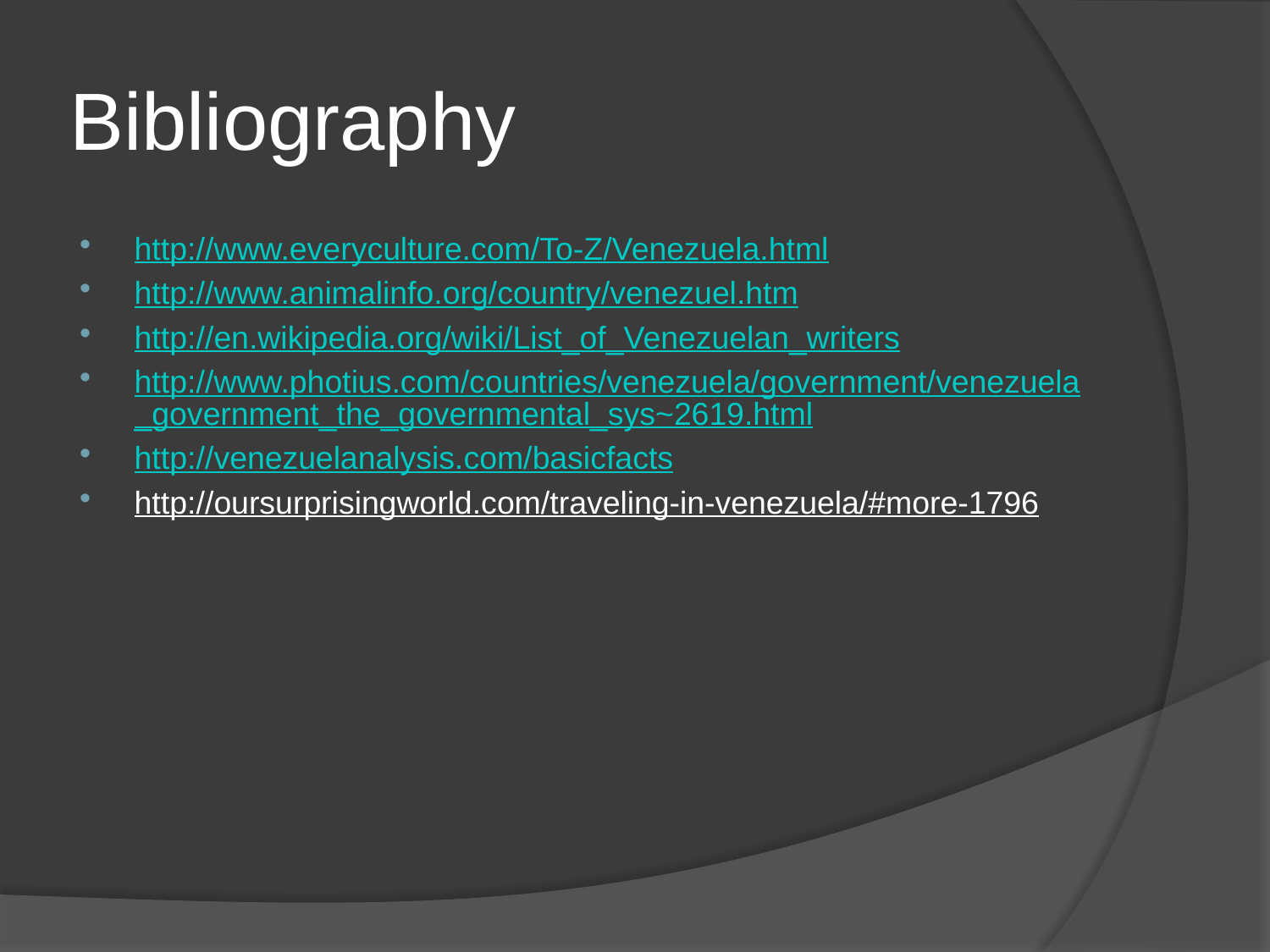

# Bibliography
http://www.everyculture.com/To-Z/Venezuela.html
http://www.animalinfo.org/country/venezuel.htm
http://en.wikipedia.org/wiki/List_of_Venezuelan_writers
http://www.photius.com/countries/venezuela/government/venezuela_government_the_governmental_sys~2619.html
http://venezuelanalysis.com/basicfacts
http://oursurprisingworld.com/traveling-in-venezuela/#more-1796